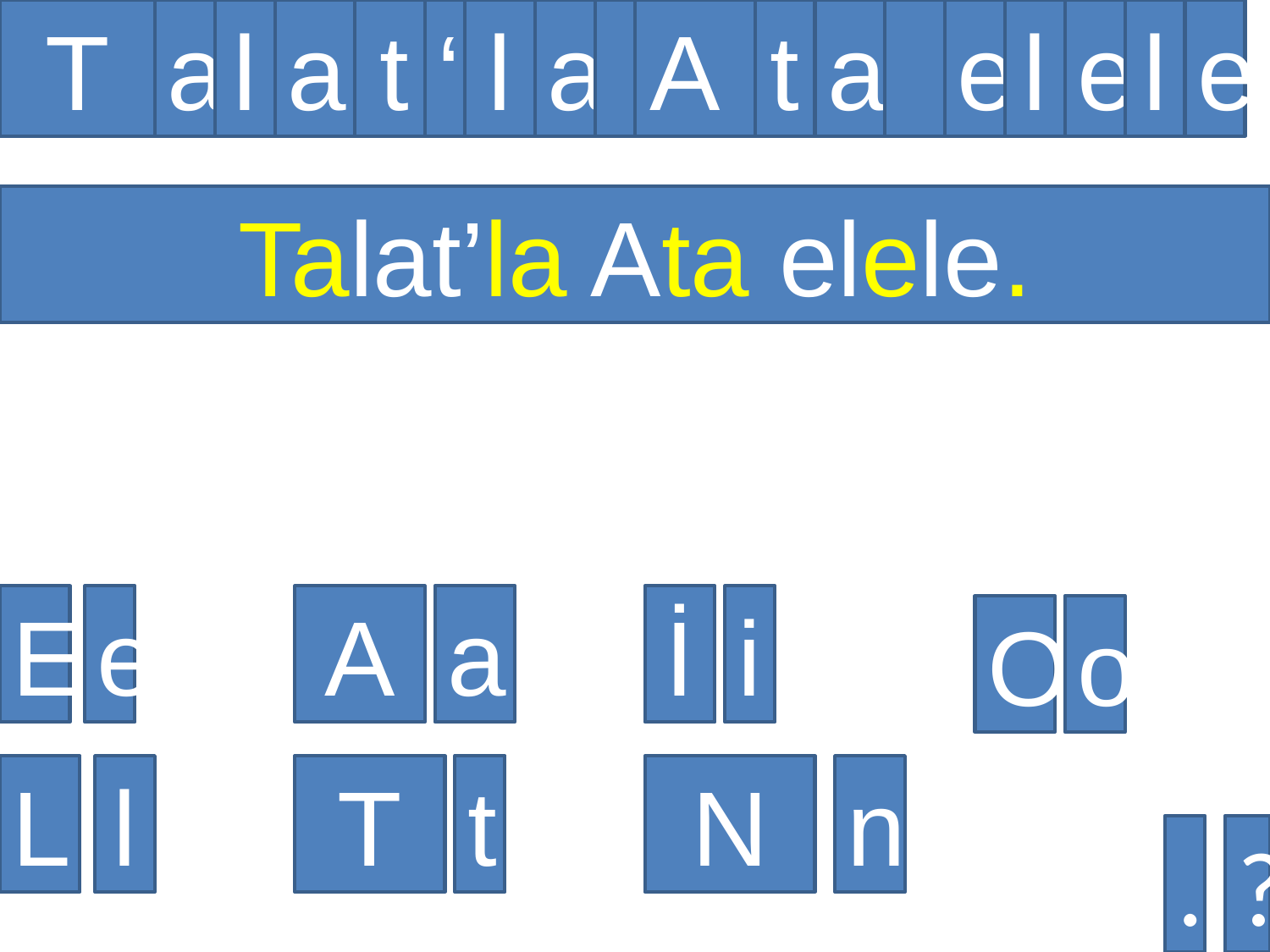

T
a
l
a
t
‘
l
a

A
t
a

e
l
e
l
e
Talat’la Ata elele.
E
e
A
a
İ
i
O
o
L
l
T
t
N
n
.
?